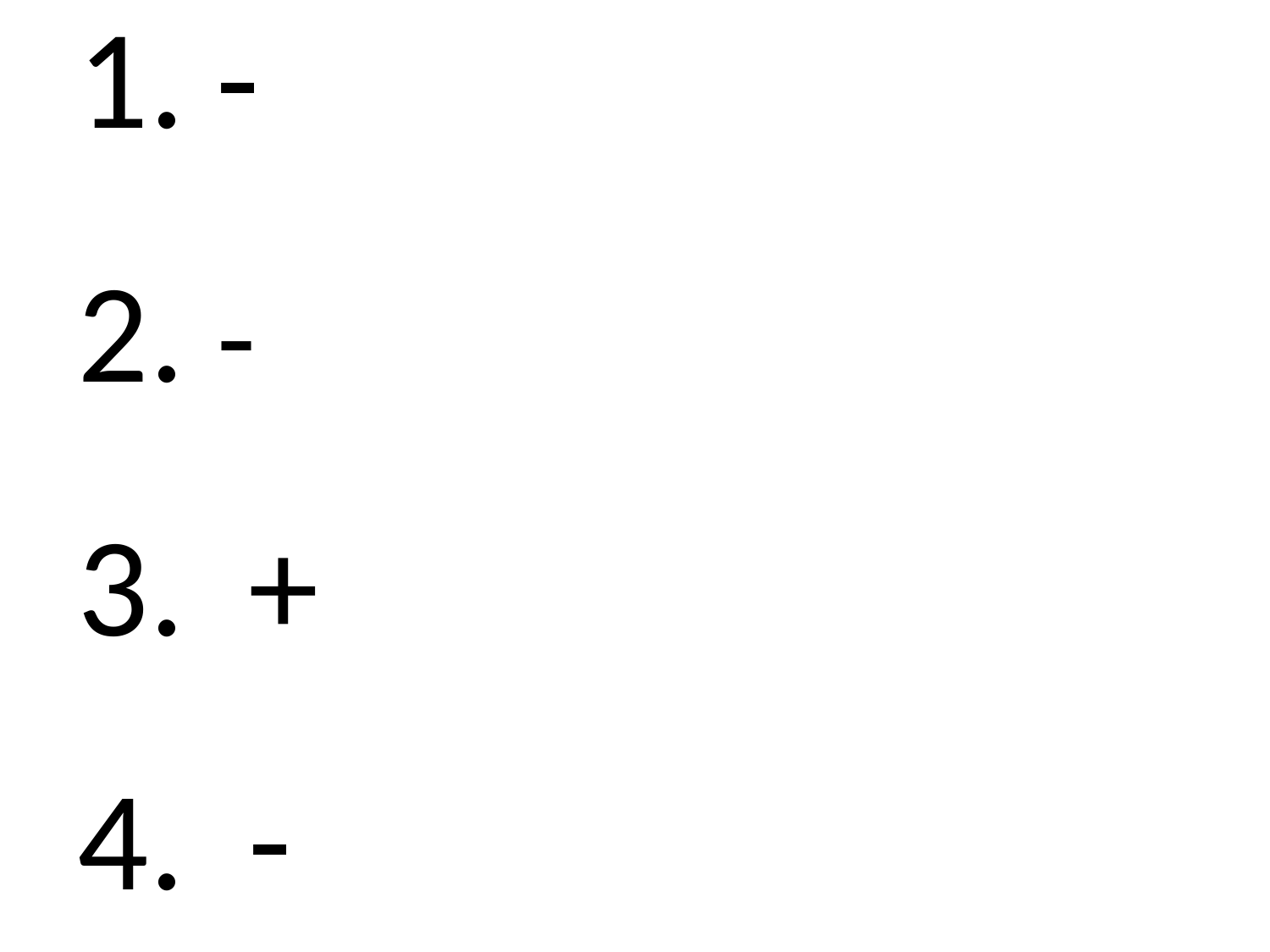

# 1. - 2. - 3.  + 4.  -